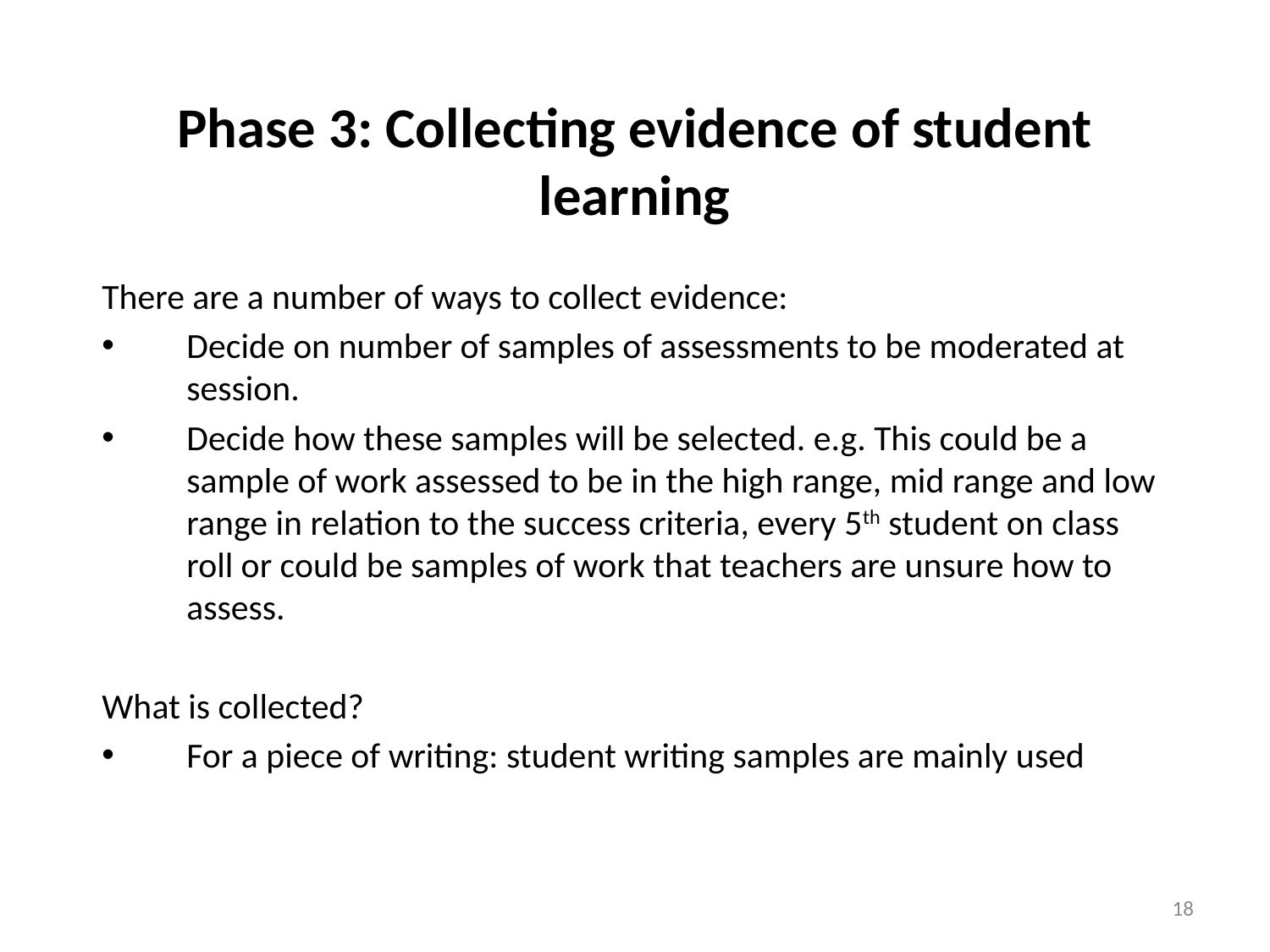

Phase 3: Collecting evidence of student learning
There are a number of ways to collect evidence:
Decide on number of samples of assessments to be moderated at session.
Decide how these samples will be selected. e.g. This could be a sample of work assessed to be in the high range, mid range and low range in relation to the success criteria, every 5th student on class roll or could be samples of work that teachers are unsure how to assess.

What is collected?
For a piece of writing: student writing samples are mainly used
18